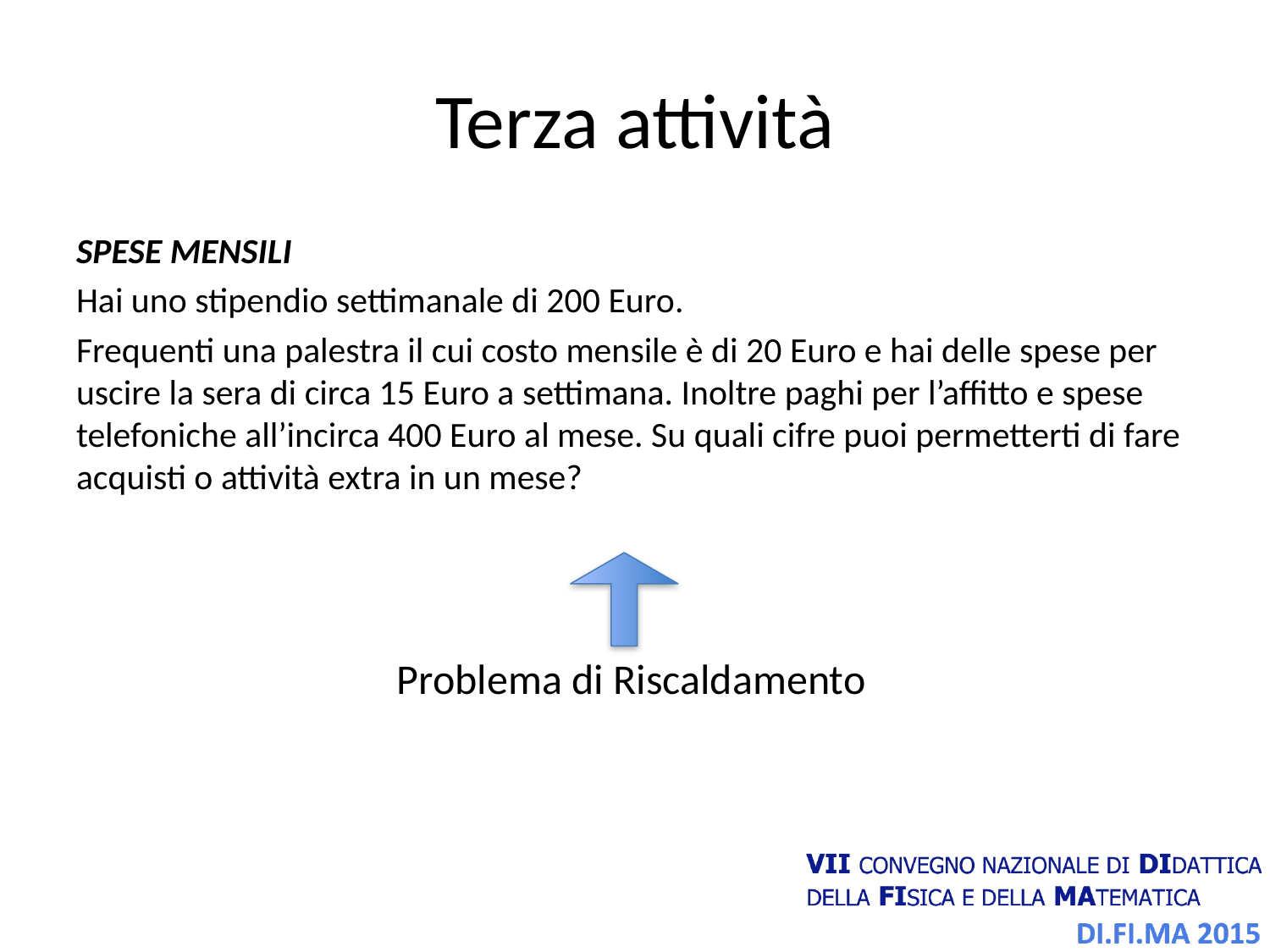

# Terza attività
SPESE MENSILI
Hai uno stipendio settimanale di 200 Euro.
Frequenti una palestra il cui costo mensile è di 20 Euro e hai delle spese per uscire la sera di circa 15 Euro a settimana. Inoltre paghi per l’affitto e spese telefoniche all’incirca 400 Euro al mese. Su quali cifre puoi permetterti di fare acquisti o attività extra in un mese?

Problema di Riscaldamento